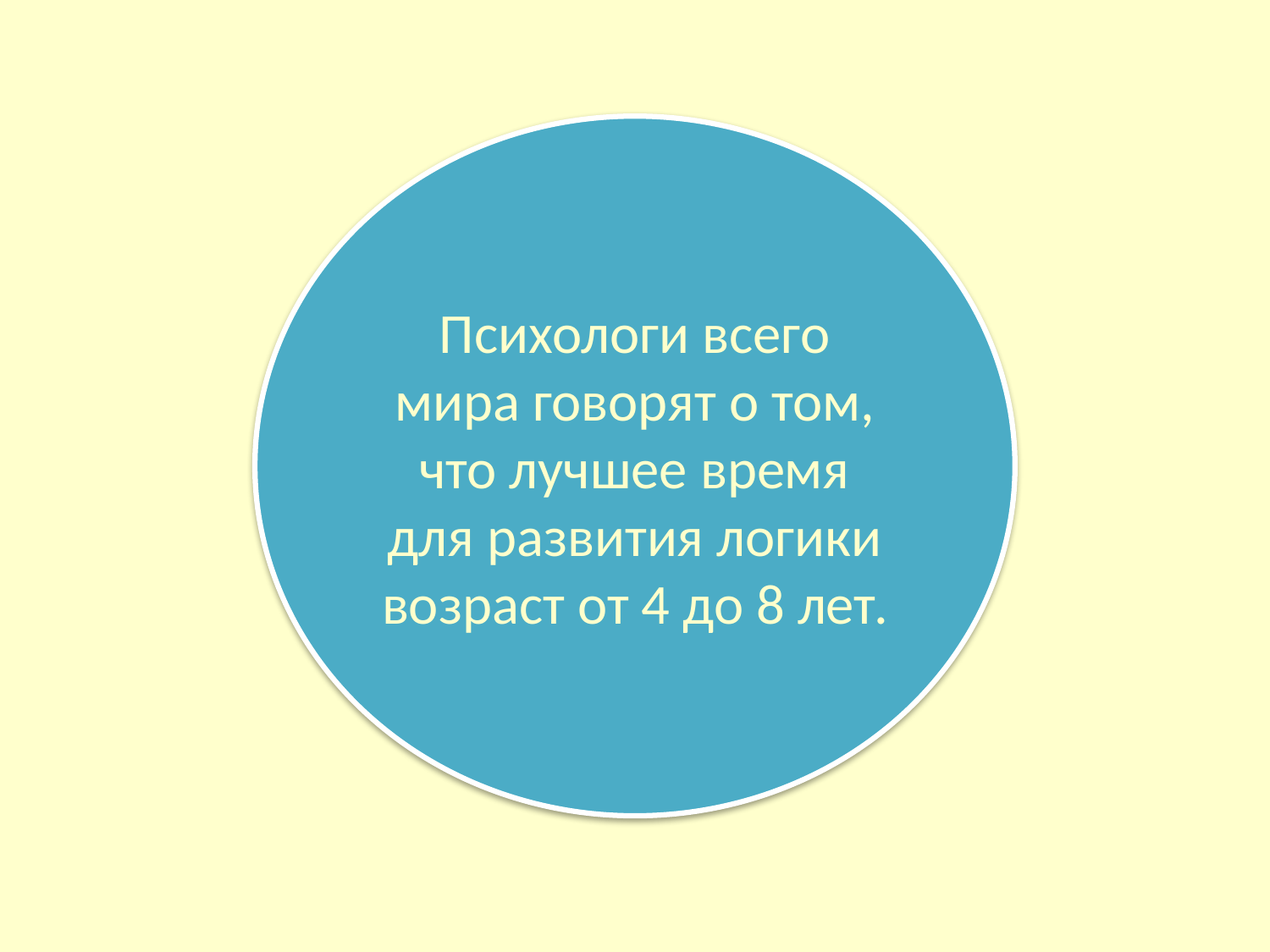

Психологи всего мира говорят о том, что лучшее время для развития логики возраст от 4 до 8 лет.